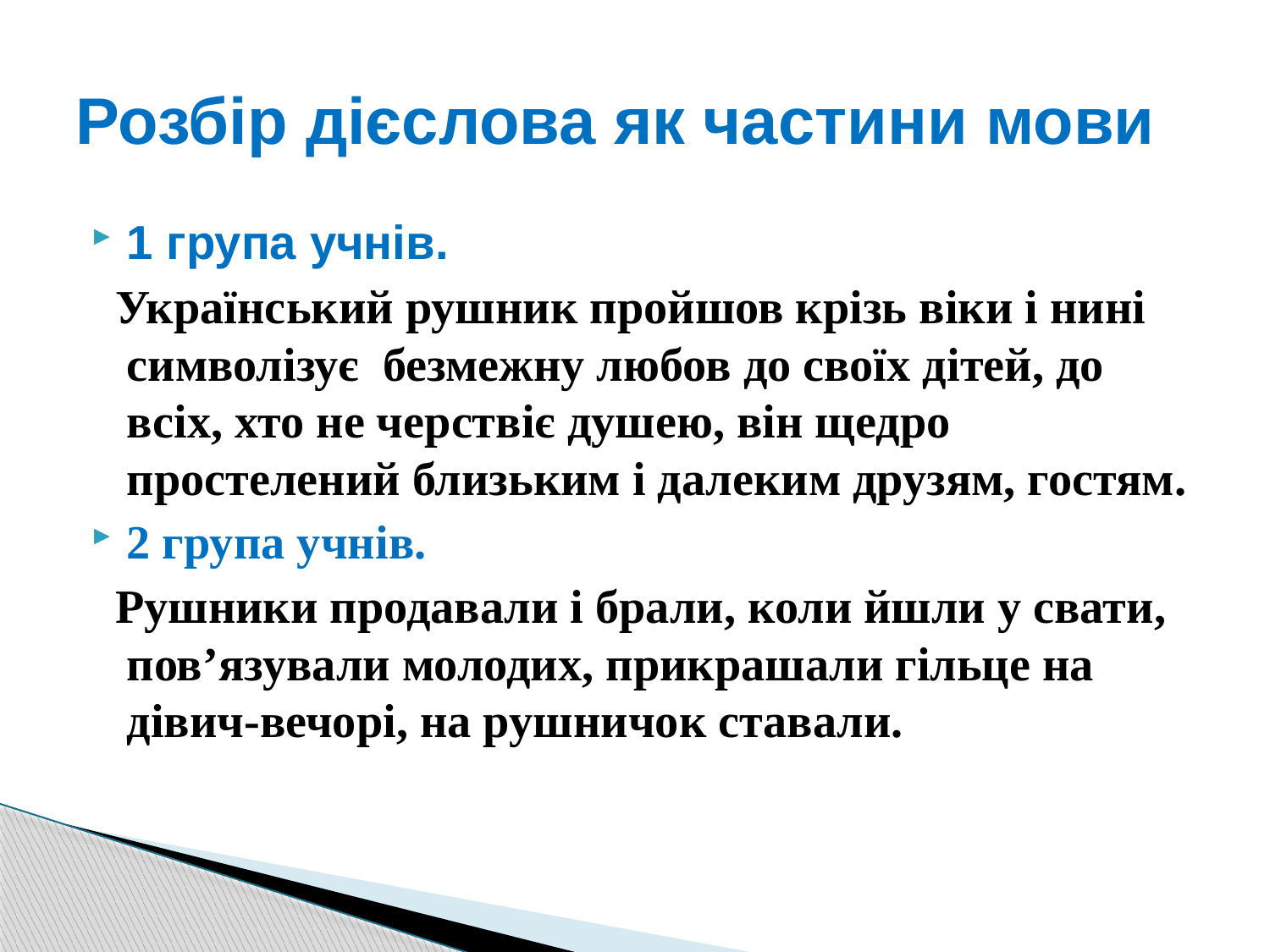

# Розбір дієслова як частини мови
1 група учнів.
  Український рушник пройшов крізь віки і нині символізує  безмежну любов до своїх дітей, до всіх, хто не черствіє душею, він щедро простелений близьким і далеким друзям, гостям.
2 група учнів.
  Рушники продавали і брали, коли йшли у свати, пов’язували молодих, прикрашали гільце на дівич-вечорі, на рушничок ставали.